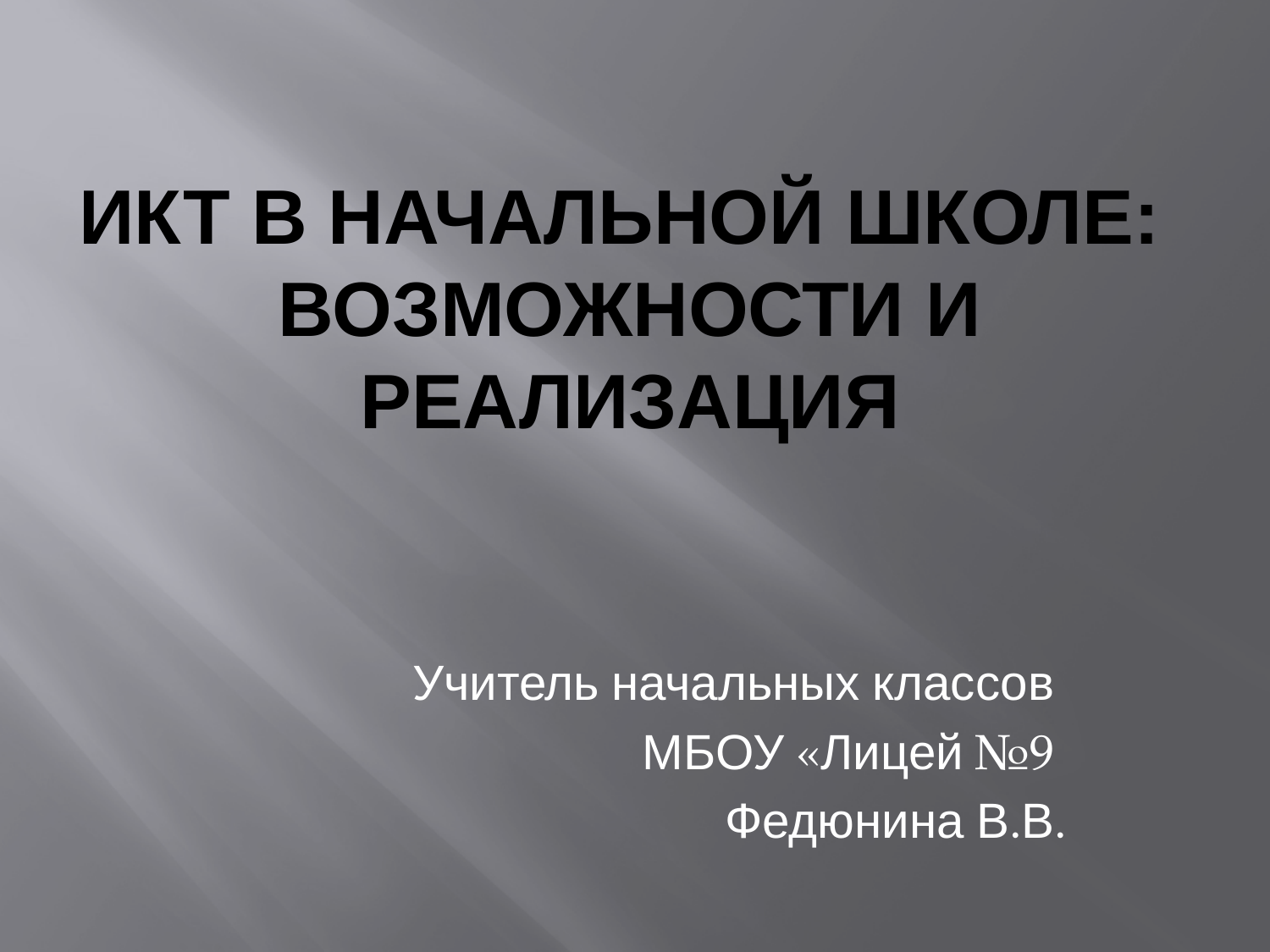

# ИКТ в начальной школе: возможности и реализация
Учитель начальных классов
МБОУ «Лицей №9
Федюнина В.В.